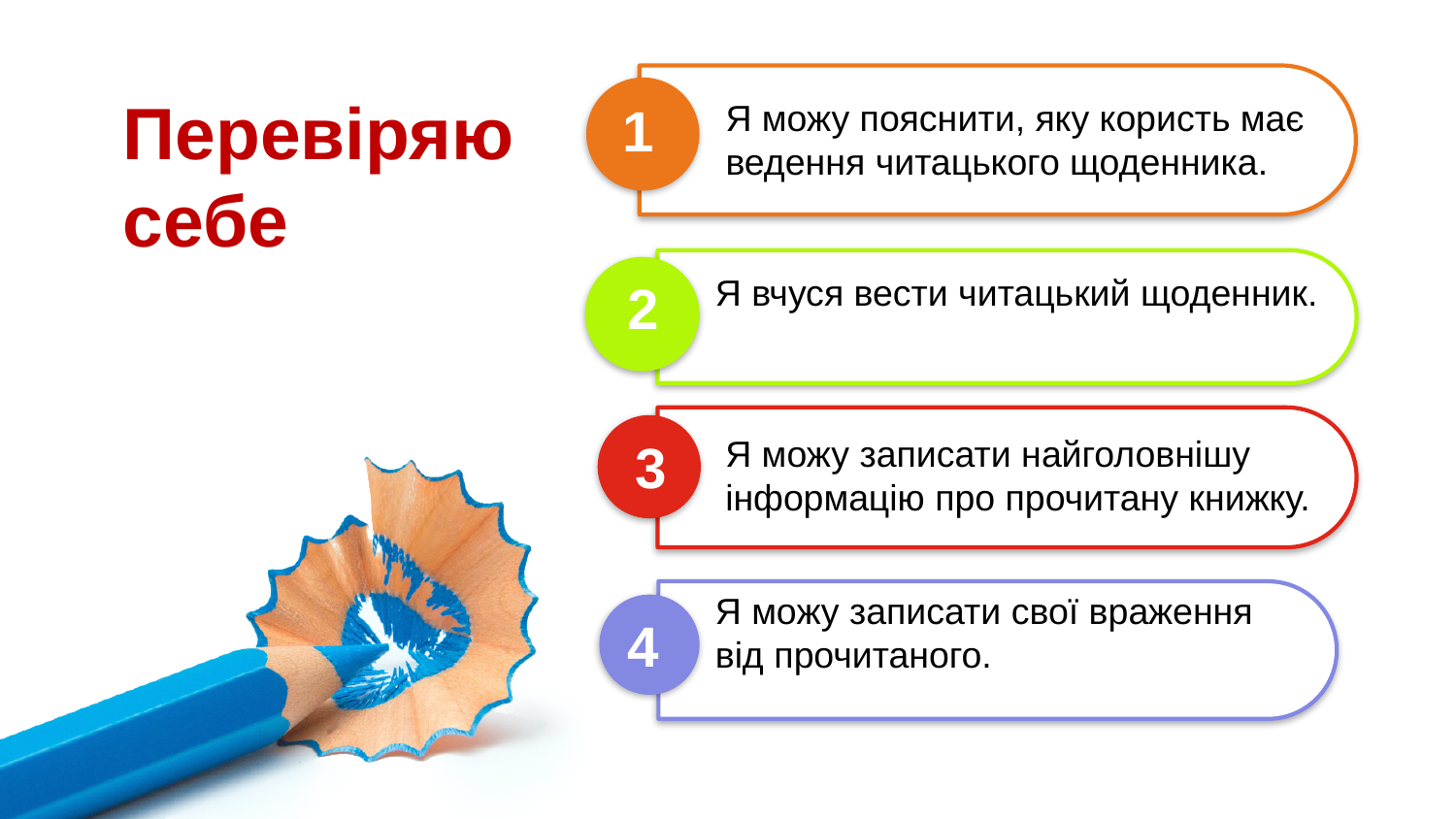

Перевіряю себе

1
Я можу пояснити, яку користь має
ведення читацького щоденника.

Я вчуся вести читацький щоденник.

2

Я можу записати найголовнішу
інформацію про прочитану книжку.
3
Я можу записати свої враження
від прочитаного.

4